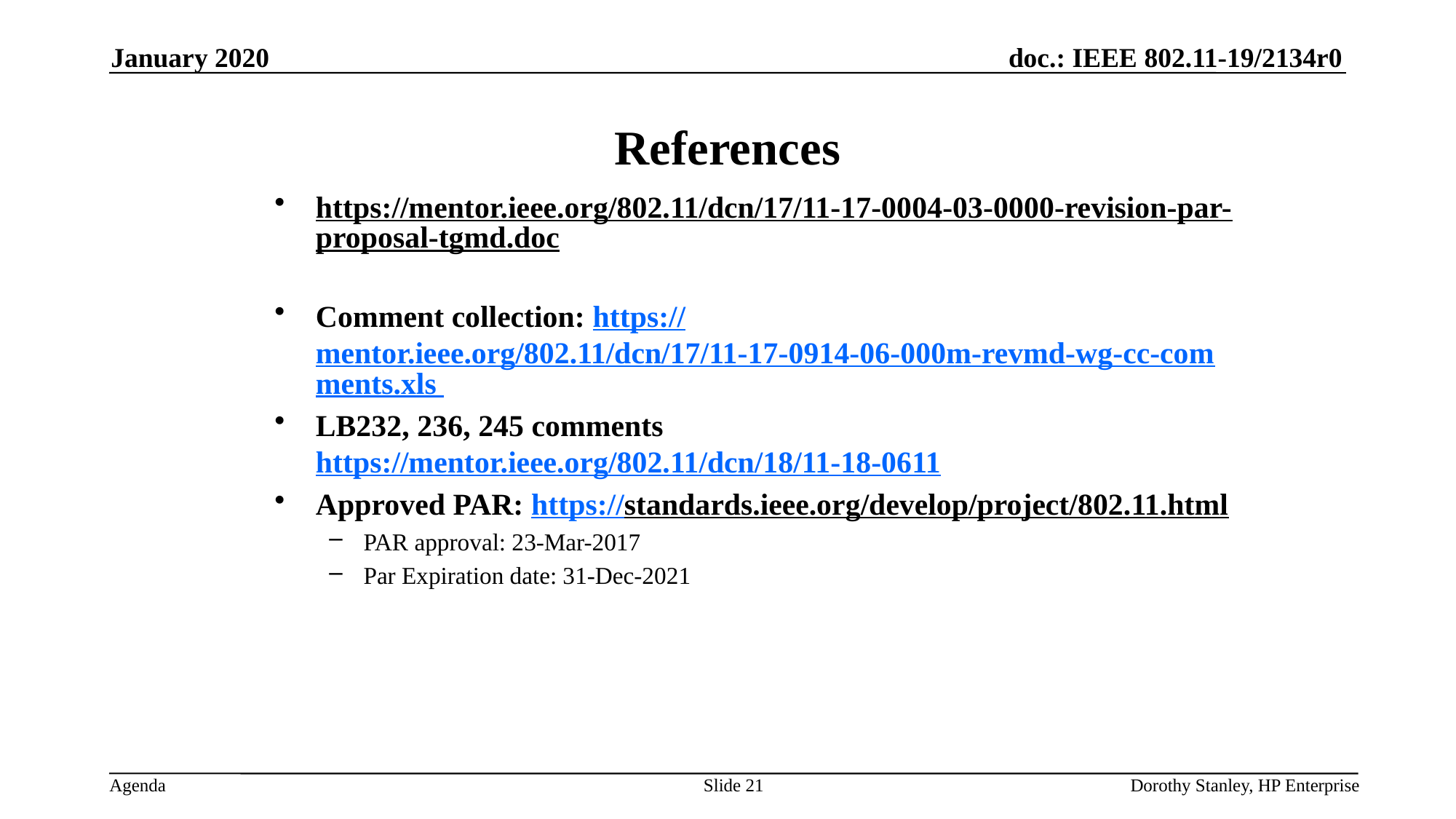

January 2020
# References
https://mentor.ieee.org/802.11/dcn/17/11-17-0004-03-0000-revision-par-proposal-tgmd.doc
Comment collection: https://mentor.ieee.org/802.11/dcn/17/11-17-0914-06-000m-revmd-wg-cc-comments.xls
LB232, 236, 245 comments https://mentor.ieee.org/802.11/dcn/18/11-18-0611
Approved PAR: https://standards.ieee.org/develop/project/802.11.html
PAR approval: 23-Mar-2017
Par Expiration date: 31-Dec-2021
Slide 21
Dorothy Stanley, HP Enterprise